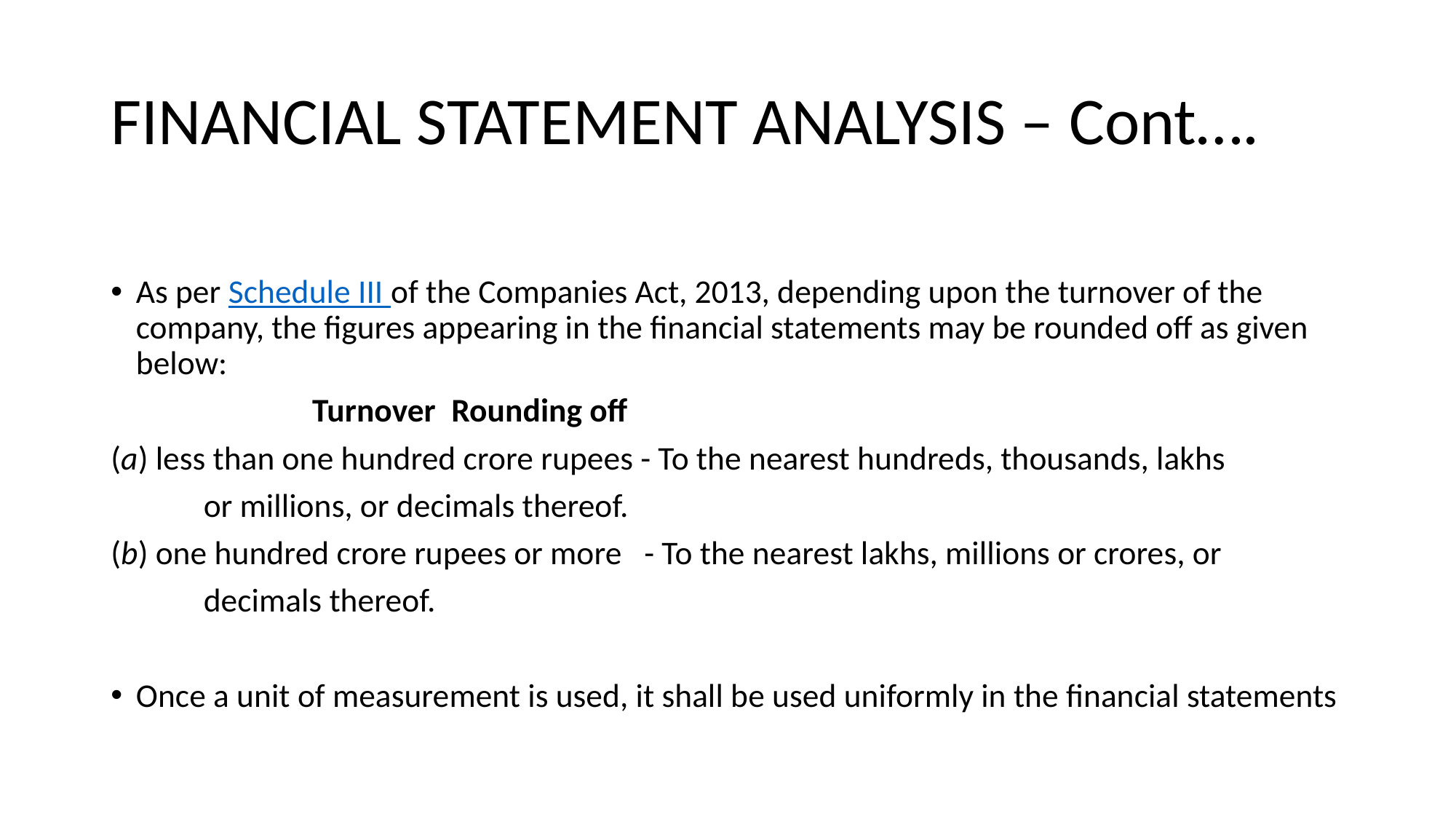

# FINANCIAL STATEMENT ANALYSIS – Cont….

As per Schedule III of the Companies Act, 2013, depending upon the turnover of the company, the figures appearing in the financial statements may be rounded off as given below:
                           Turnover 				Rounding off
(a) less than one hundred crore rupees - To the nearest hundreds, thousands, lakhs
						 or millions, or decimals thereof.
(b) one hundred crore rupees or more   - To the nearest lakhs, millions or crores, or
						 decimals thereof.

Once a unit of measurement is used, it shall be used uniformly in the financial statements